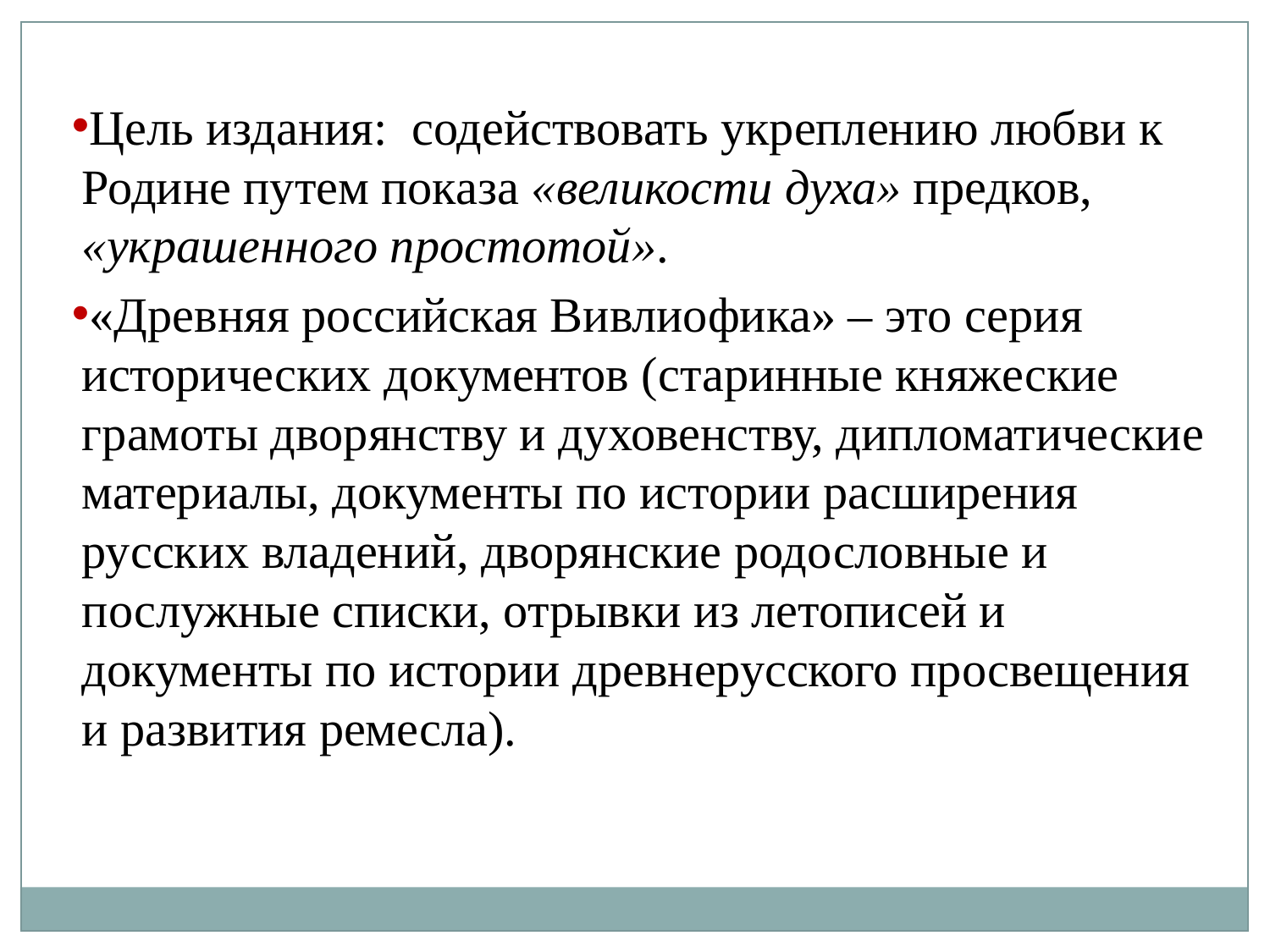

Цель издания:  содействовать укреплению любви к Родине путем показа «великости духа» предков, «украшенного простотой».
«Древняя российская Вивлиофика» – это серия исторических документов (старинные княжеские грамоты дворянству и духовенству, дипломатические материалы, документы по истории расширения русских владений, дворянские родословные и послужные списки, отрывки из летописей и документы по истории древнерусского просвещения и развития ремесла).